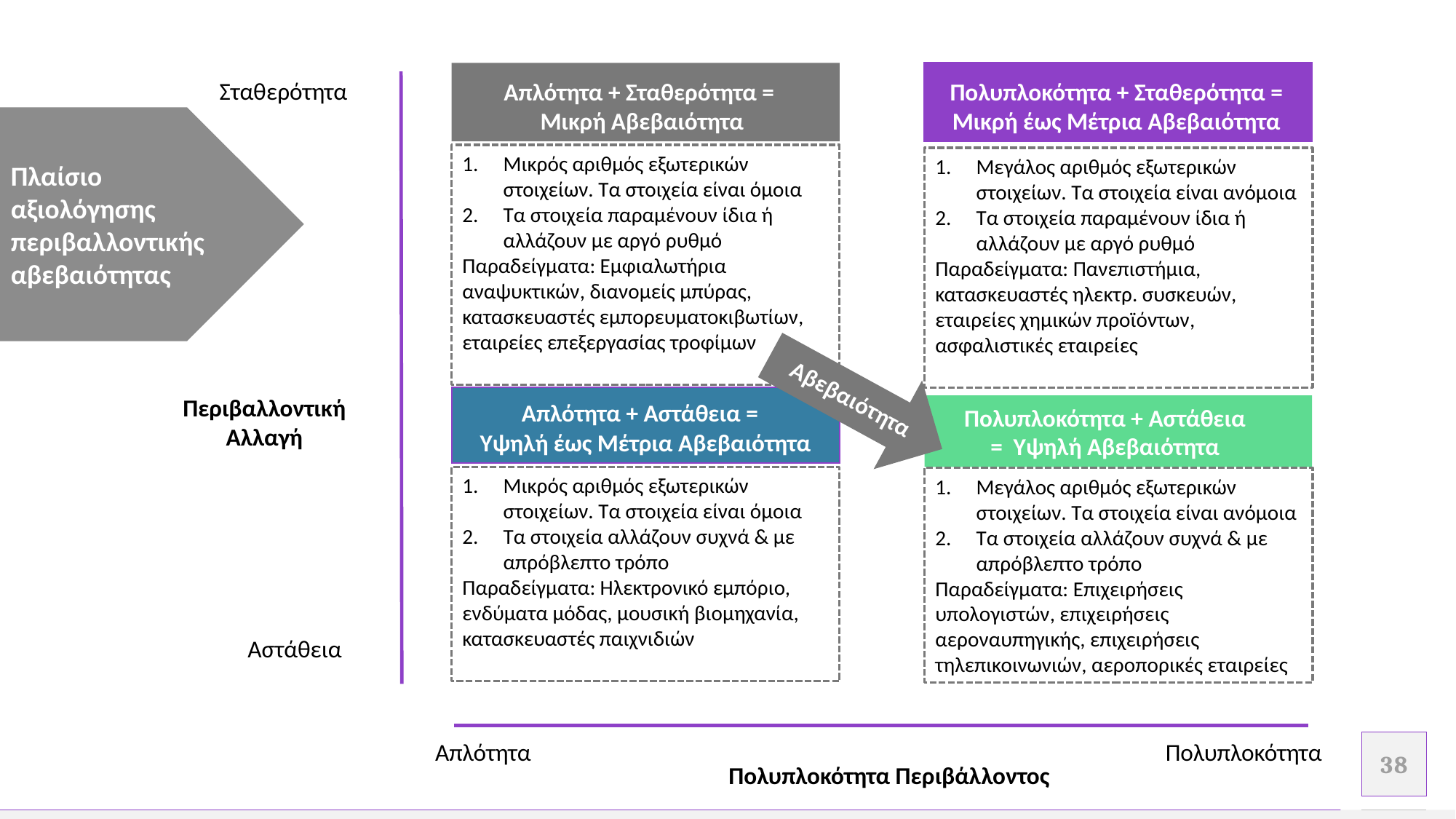

Σταθερότητα

Πολυπλοκότητα + Σταθερότητα = Μικρή έως Μέτρια Αβεβαιότητα
Απλότητα + Σταθερότητα =  Μικρή Αβεβαιότητα
Πλαίσιο αξιολόγησης  περιβαλλοντικής αβεβαιότητας
Μικρός αριθμός εξωτερικών στοιχείων. Τα στοιχεία είναι όμοια
Τα στοιχεία παραμένουν ίδια ή αλλάζουν με αργό ρυθμό
Παραδείγματα: Εμφιαλωτήρια αναψυκτικών, διανομείς μπύρας, κατασκευαστές εμπορευματοκιβωτίων, εταιρείες επεξεργασίας τροφίμων

Μεγάλος αριθμός εξωτερικών στοιχείων. Τα στοιχεία είναι ανόμοια
Τα στοιχεία παραμένουν ίδια ή αλλάζουν με αργό ρυθμό
Παραδείγματα: Πανεπιστήμια, κατασκευαστές ηλεκτρ. συσκευών, εταιρείες χημικών προϊόντων, ασφαλιστικές εταιρείες

Αβεβαιότητα
Περιβαλλοντική Αλλαγή

Απλότητα + Αστάθεια =
Υψηλή έως Μέτρια Αβεβαιότητα

Πολυπλοκότητα + Αστάθεια =  Υψηλή Αβεβαιότητα
Μικρός αριθμός εξωτερικών στοιχείων. Τα στοιχεία είναι όμοια
Τα στοιχεία αλλάζουν συχνά & με απρόβλεπτο τρόπο
Παραδείγματα: Ηλεκτρονικό εμπόριο, ενδύματα μόδας, μουσική βιομηχανία, κατασκευαστές παιχνιδιών

Μεγάλος αριθμός εξωτερικών στοιχείων. Τα στοιχεία είναι ανόμοια
Τα στοιχεία αλλάζουν συχνά & με απρόβλεπτο τρόπο
Παραδείγματα: Επιχειρήσεις υπολογιστών, επιχειρήσεις αεροναυπηγικής, επιχειρήσεις τηλεπικοινωνιών, αεροπορικές εταιρείες
Αστάθεια

.
.
Απλότητα
Πολυπλοκότητα
38
Πολυπλοκότητα Περιβάλλοντος
Προσθέστε υποσέλιδο